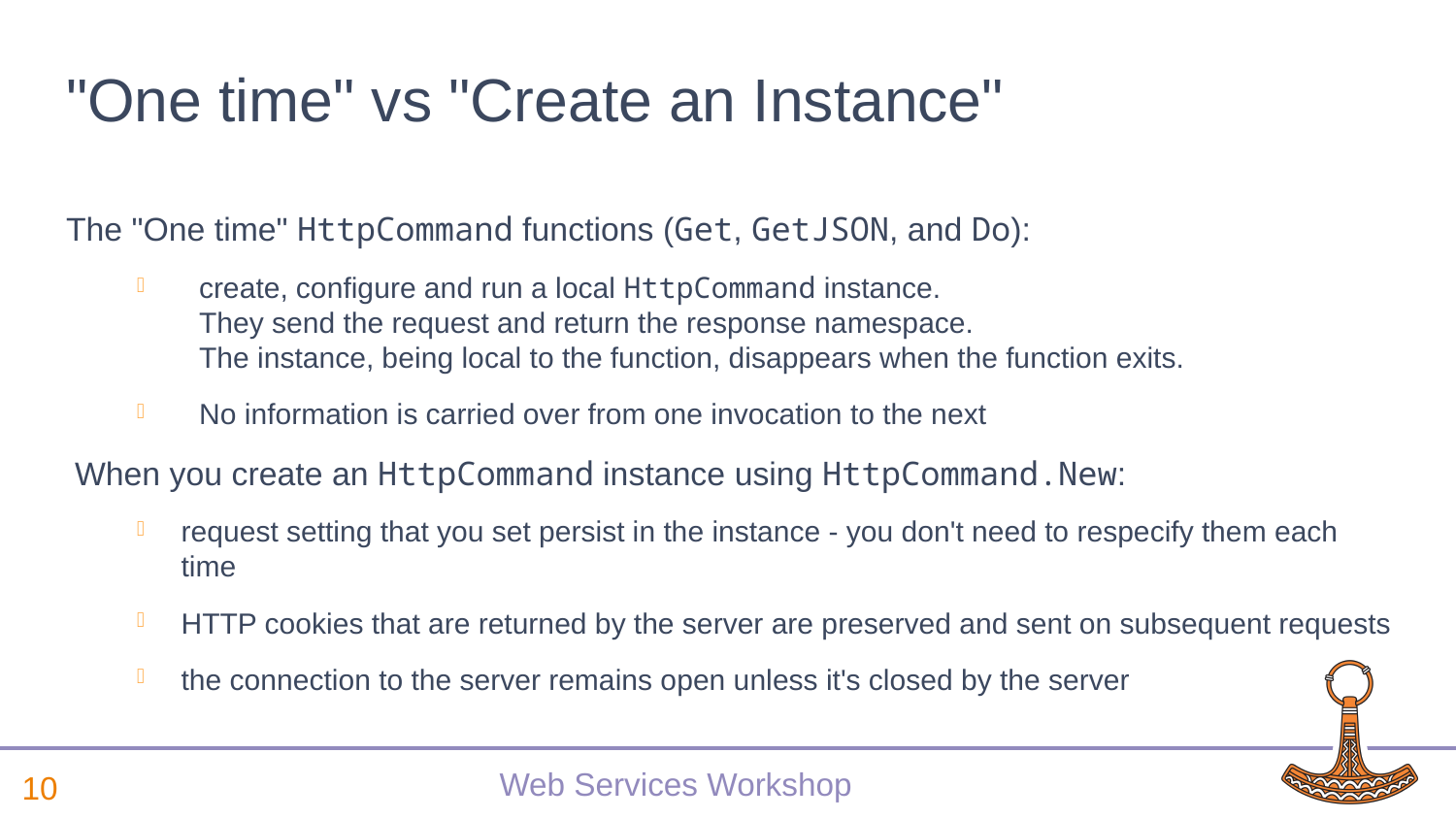

# "One time" vs "Create an Instance"
The "One time" HttpCommand functions (Get, GetJSON, and Do):
create, configure and run a local HttpCommand instance.
They send the request and return the response namespace.
The instance, being local to the function, disappears when the function exits.
No information is carried over from one invocation to the next
When you create an HttpCommand instance using HttpCommand.New:
request setting that you set persist in the instance - you don't need to respecify them each time
HTTP cookies that are returned by the server are preserved and sent on subsequent requests
the connection to the server remains open unless it's closed by the server